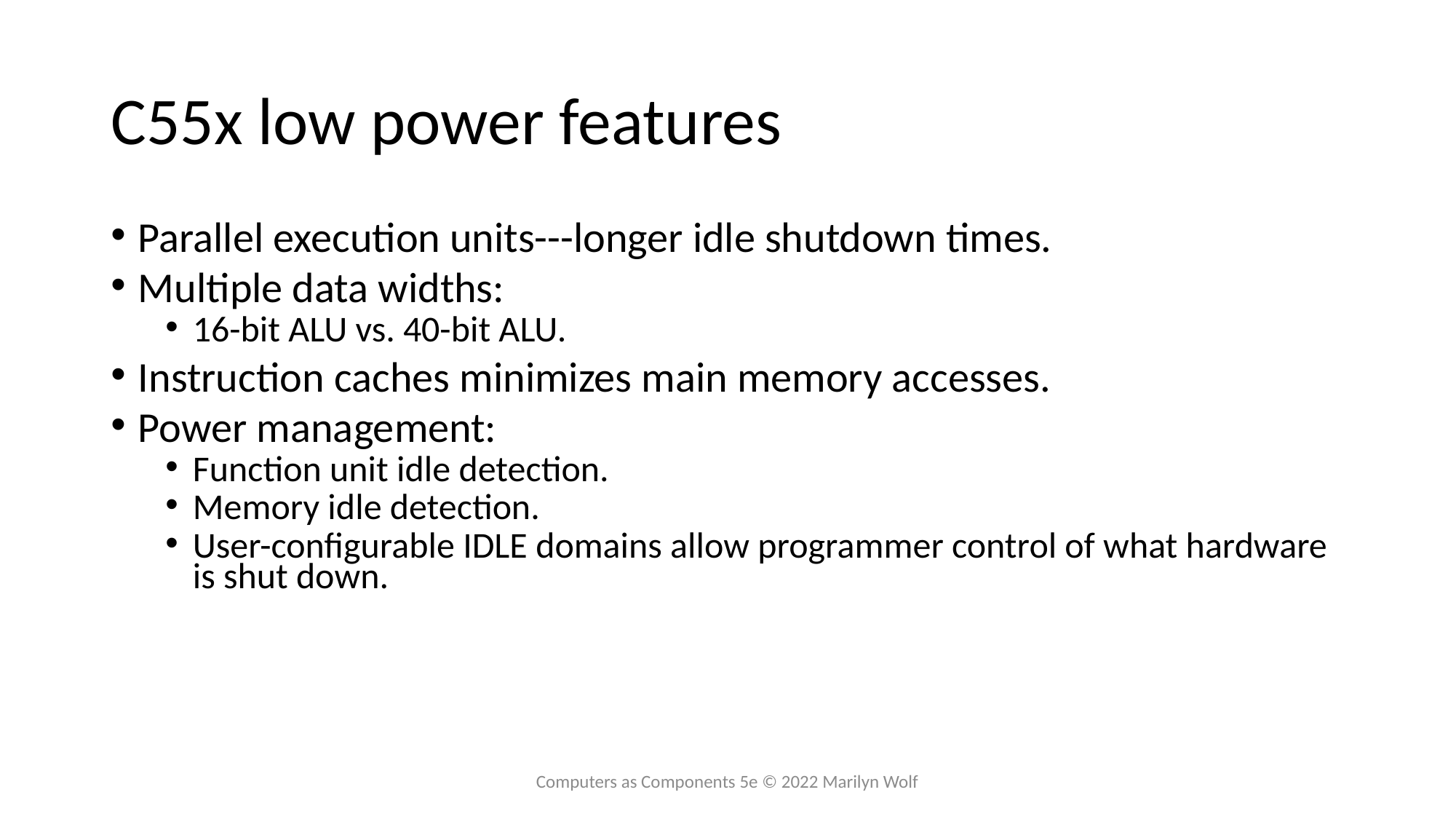

# C55x low power features
Parallel execution units---longer idle shutdown times.
Multiple data widths:
16-bit ALU vs. 40-bit ALU.
Instruction caches minimizes main memory accesses.
Power management:
Function unit idle detection.
Memory idle detection.
User-configurable IDLE domains allow programmer control of what hardware is shut down.

Computers as Components 5e © 2022 Marilyn Wolf